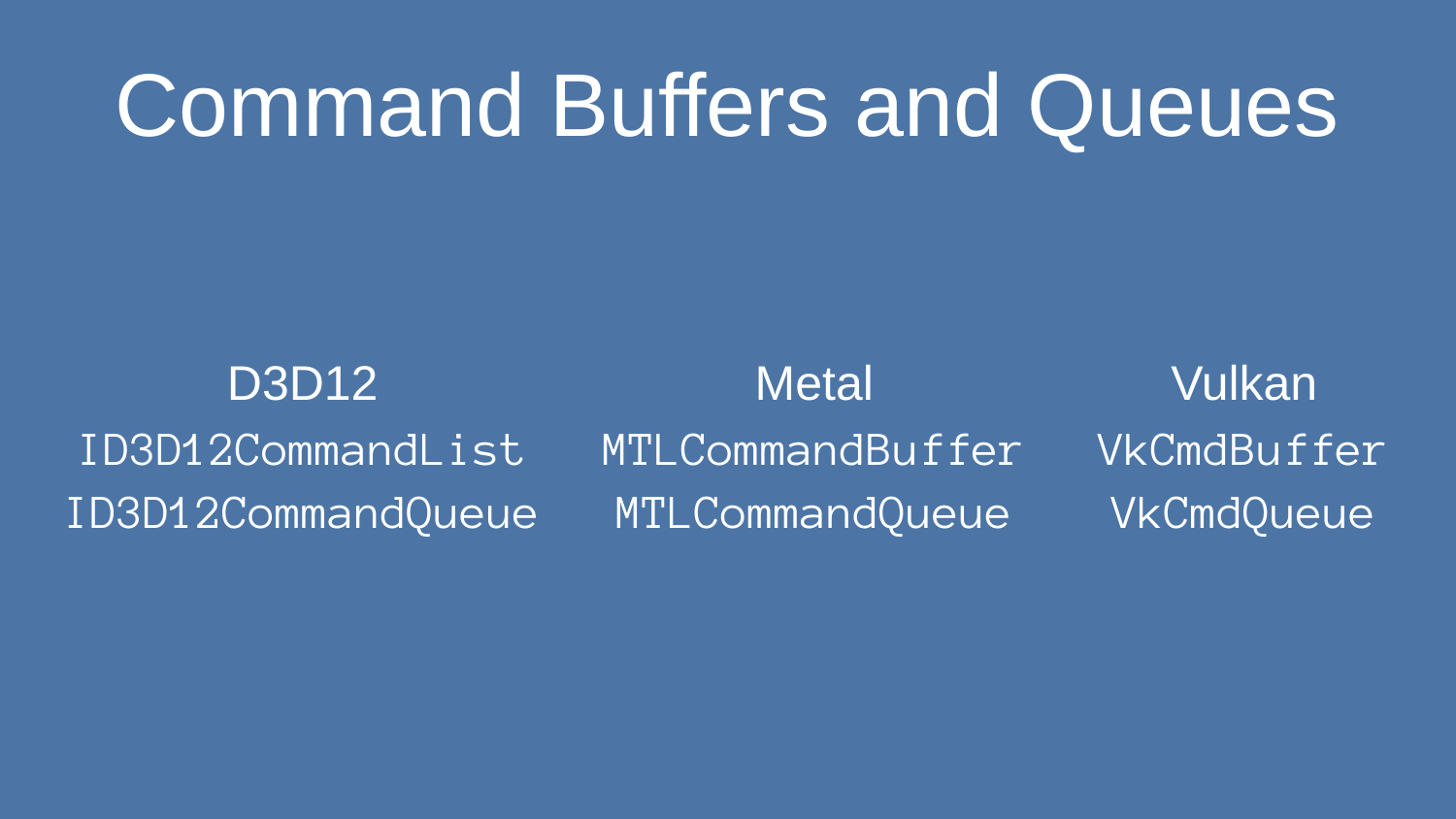

# Command Buffers and Queues
| D3D12 | Metal | Vulkan |
| --- | --- | --- |
| ID3D12CommandList | MTLCommandBuffer | VkCmdBuffer |
| ID3D12CommandQueue | MTLCommandQueue | VkCmdQueue |